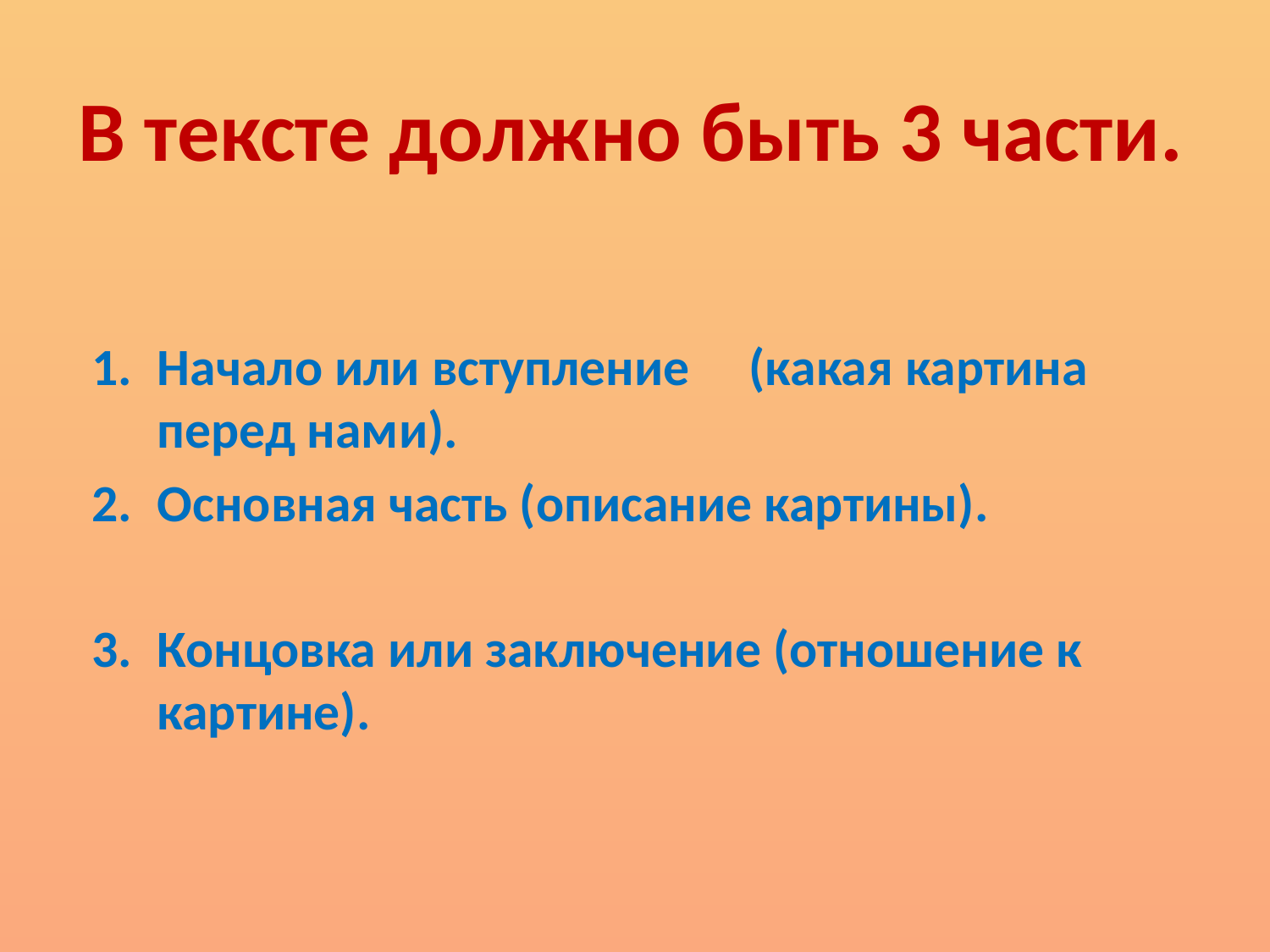

# В тексте должно быть 3 части.
Начало или вступление     (какая картина перед нами).
Основная часть (описание картины).

Концовка или заключение (отношение к картине).